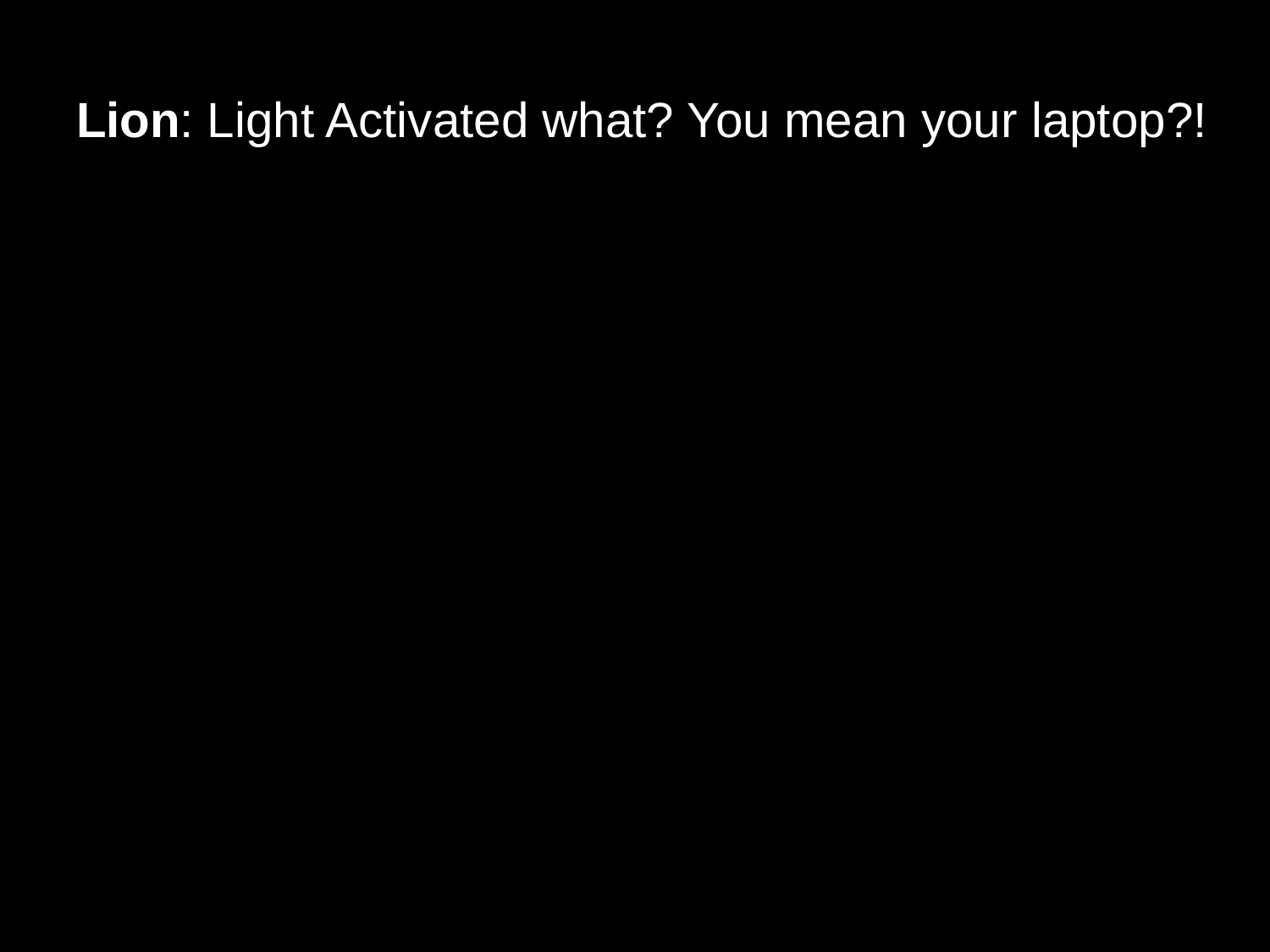

# Lion: Light Activated what? You mean your laptop?!